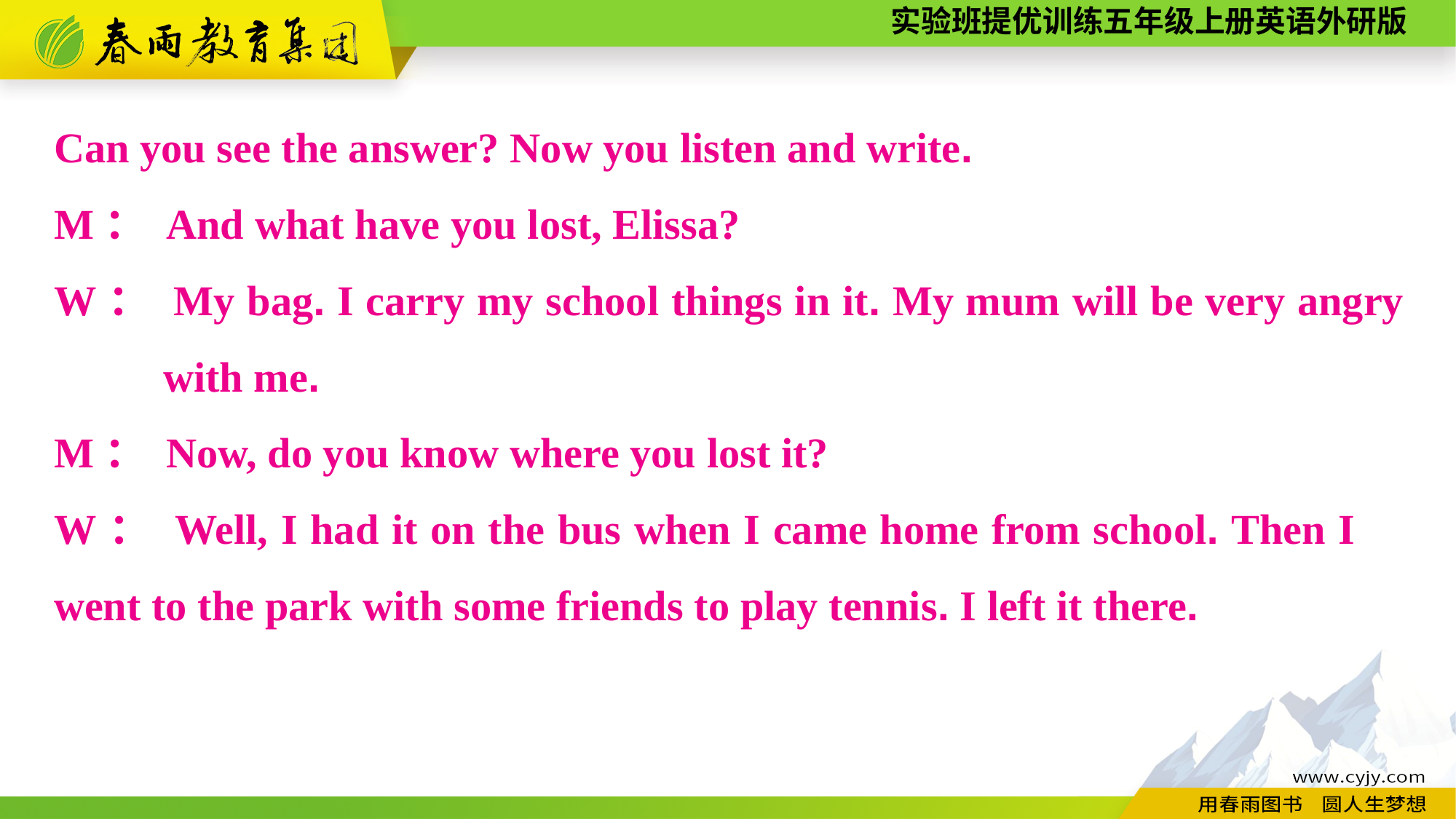

Can you see the answer? Now you listen and write.
M： And what have you lost, Elissa?
W： My bag. I carry my school things in it. My mum will be very angry 	with me.
M： Now, do you know where you lost it?
W： Well, I had it on the bus when I came home from school. Then I 	went to the park with some friends to play tennis. I left it there.